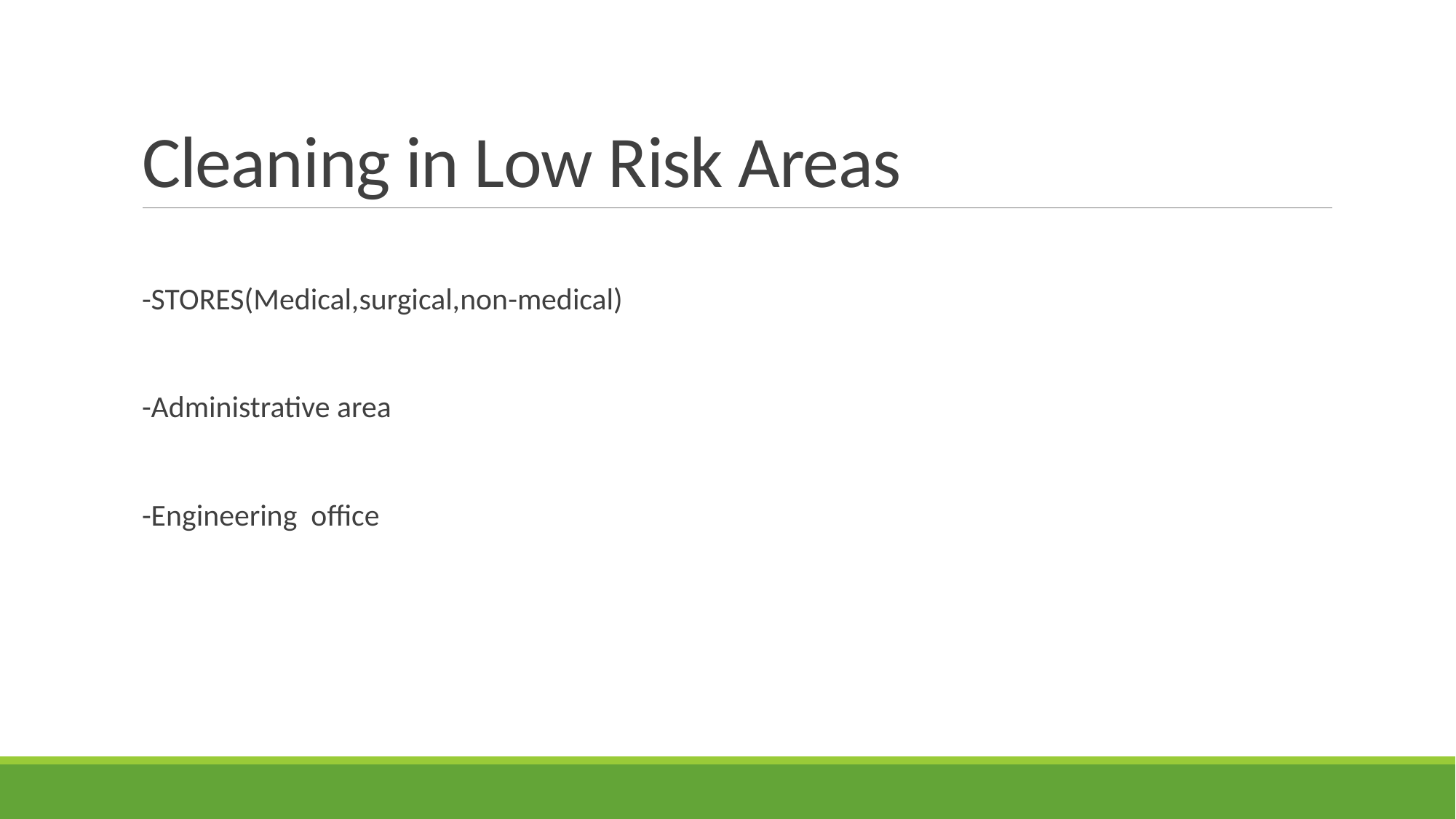

# Cleaning in Low Risk Areas

-STORES(Medical,surgical,non-medical)

-Administrative area

-Engineering  office